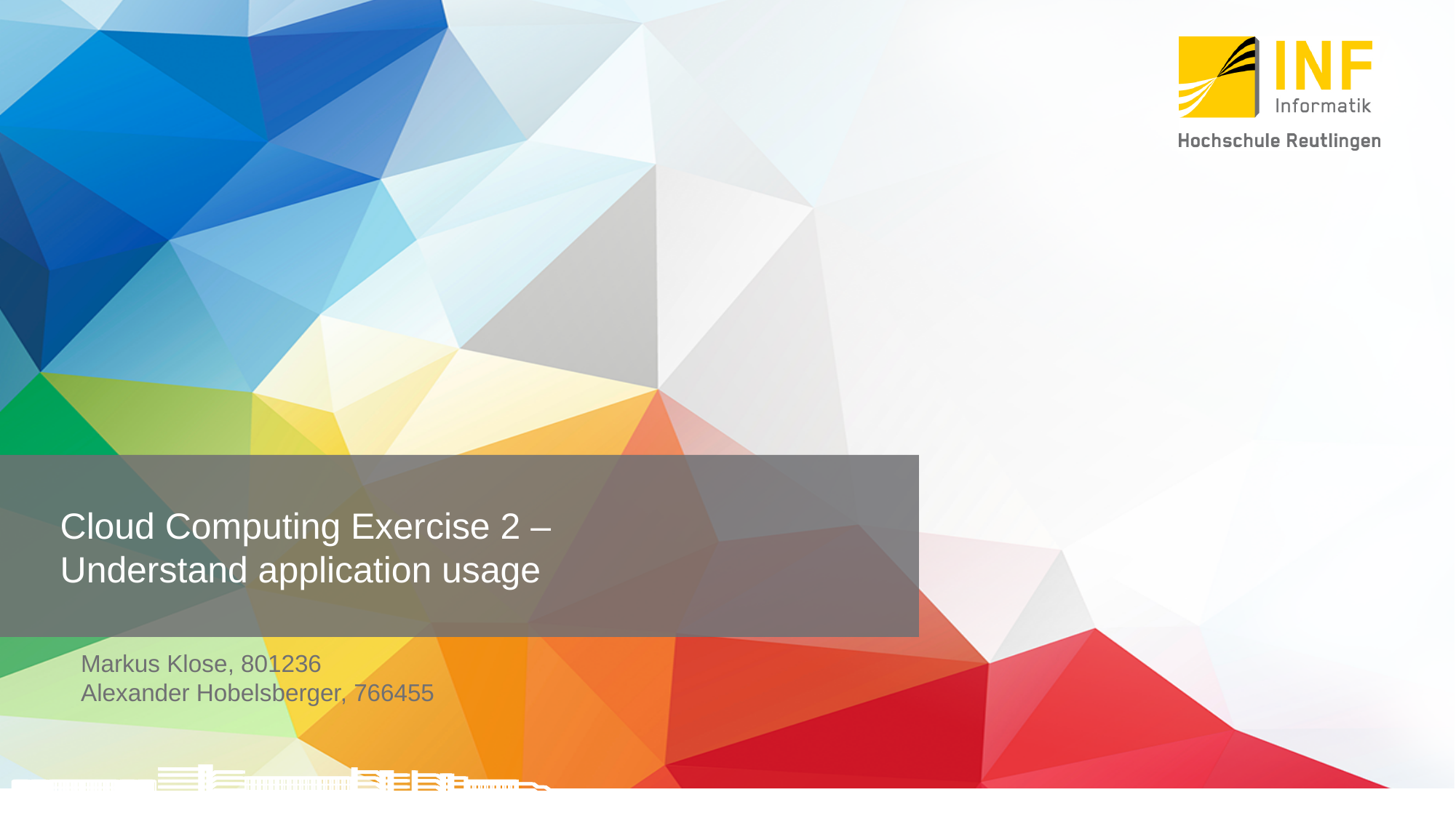

# Cloud Computing Exercise 2 – Understand application usage
Markus Klose, 801236
Alexander Hobelsberger, 766455